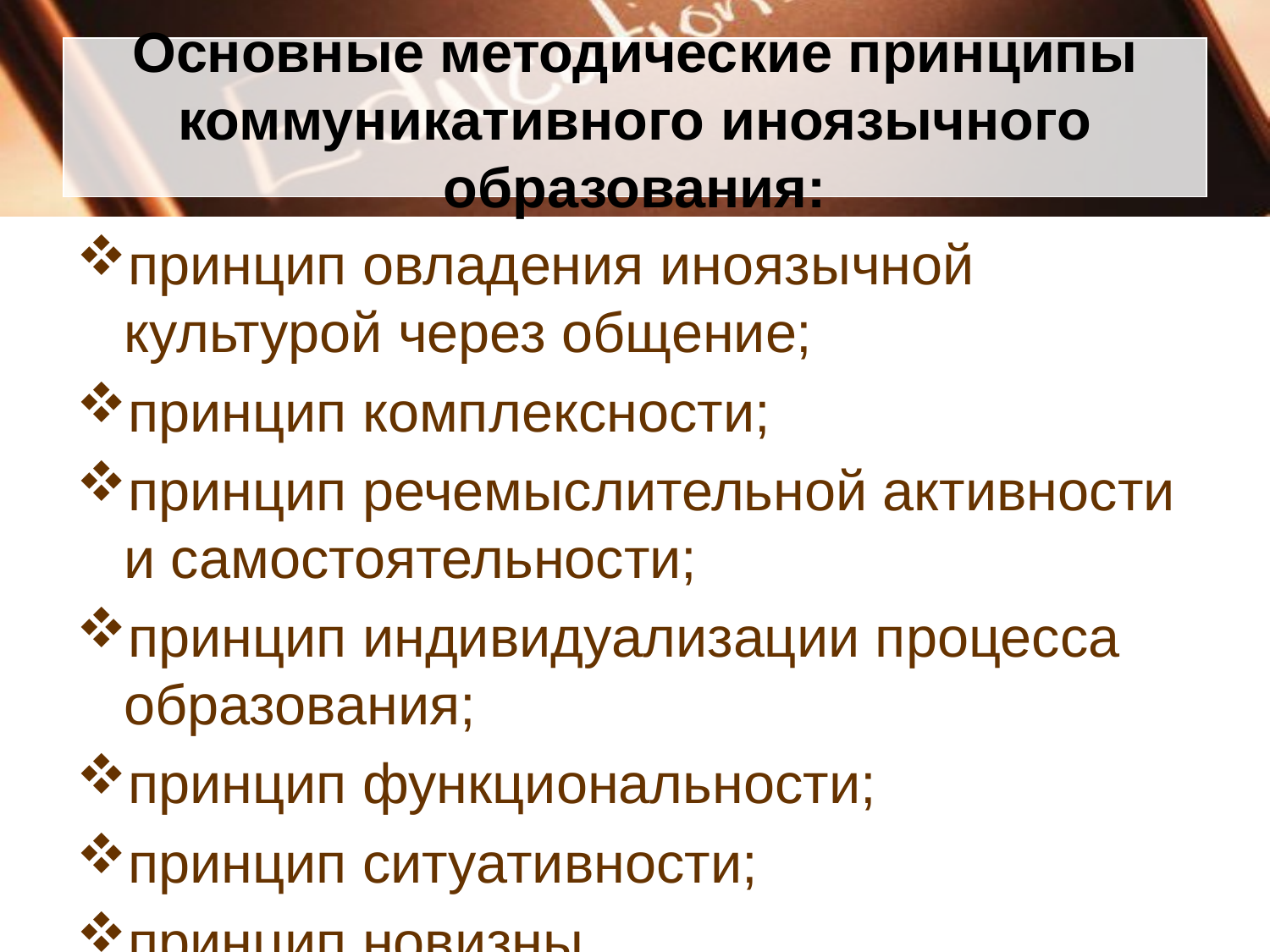

# Основные методические принципы коммуникативного иноязычного образования:
принцип овладения иноязычной культурой через общение;
принцип комплексности;
принцип речемыслительной активности и самостоятельности;
принцип индивидуализации процесса образования;
принцип функциональности;
принцип ситуативности;
принцип новизны.